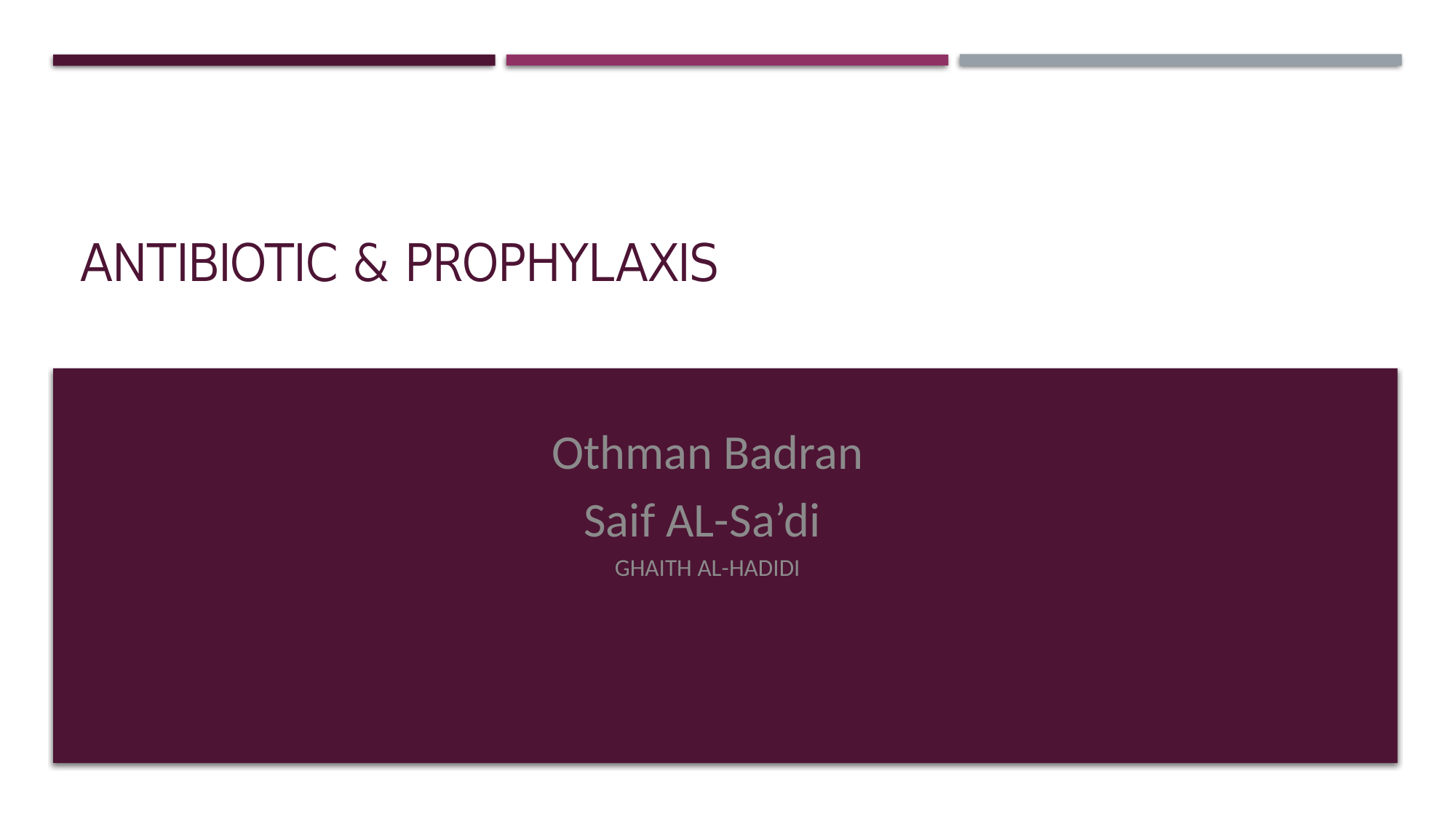

# Antibiotic & Prophylaxis
Othman Badran
Saif AL-Sa’di
Ghaith Al-hadidi